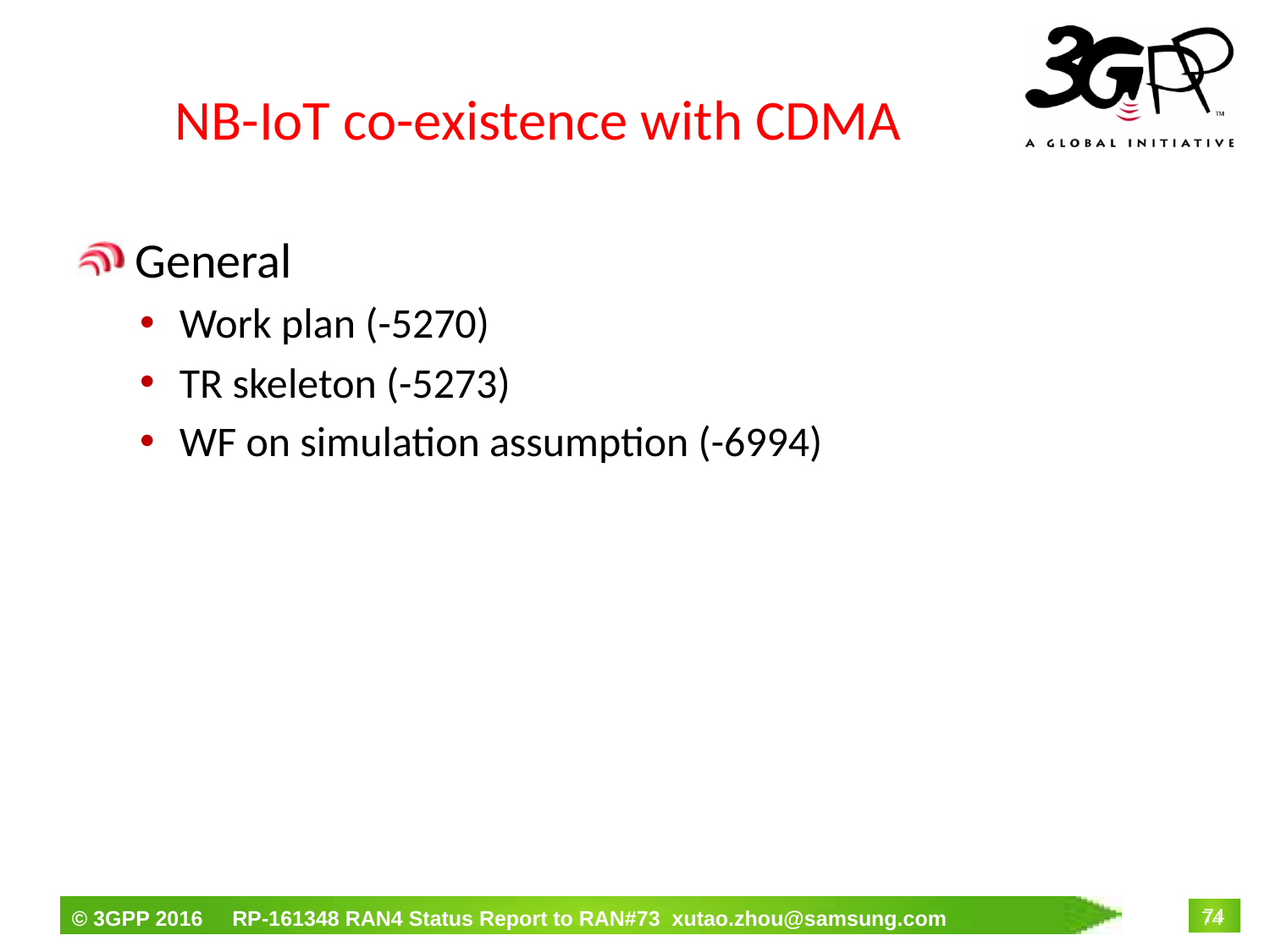

# NB-IoT co-existence with CDMA
 General
Work plan (-5270)
TR skeleton (-5273)
WF on simulation assumption (-6994)

74